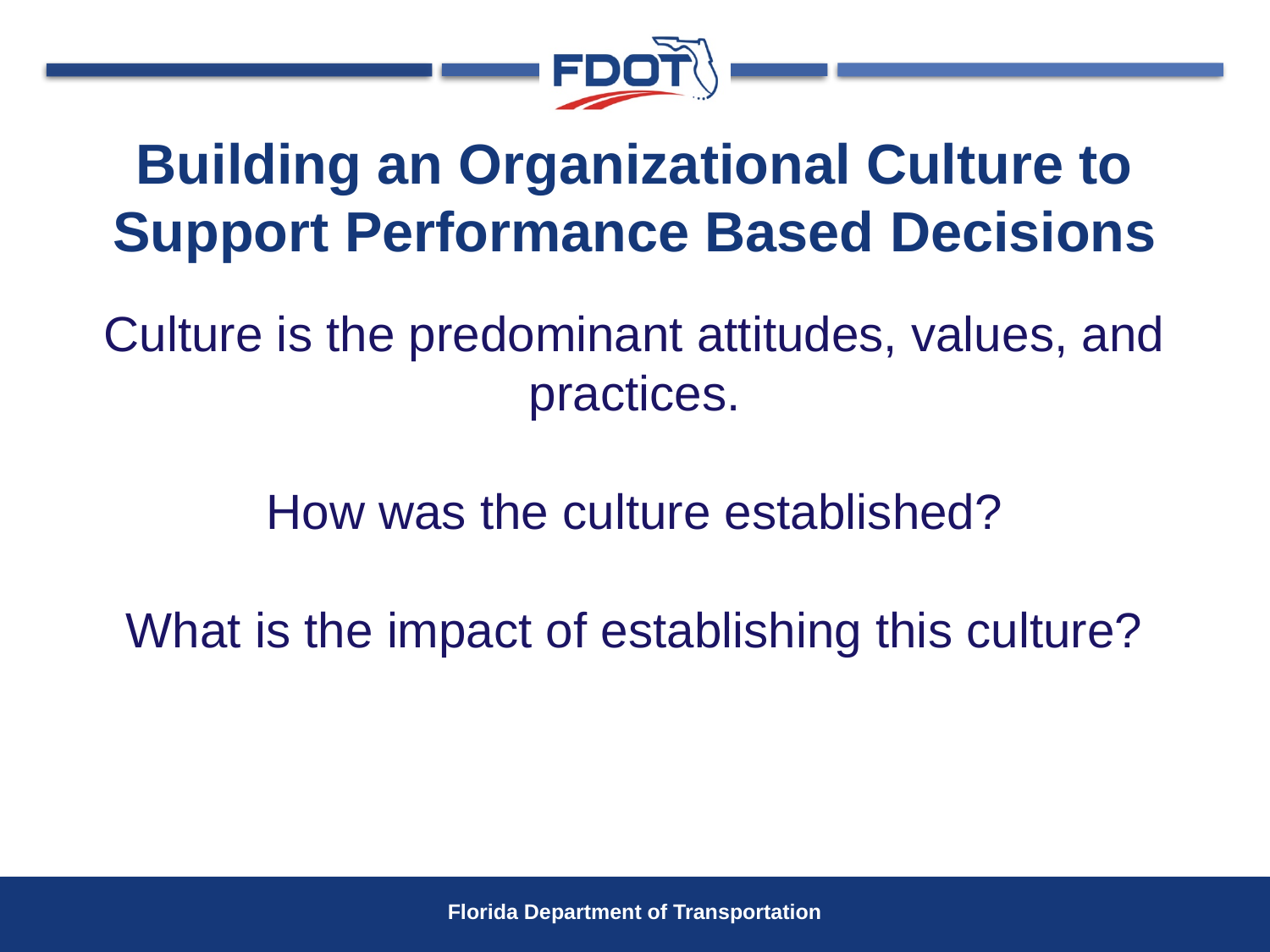

# Building an Organizational Culture to Support Performance Based Decisions
Culture is the predominant attitudes, values, and practices.

How was the culture established?

What is the impact of establishing this culture?